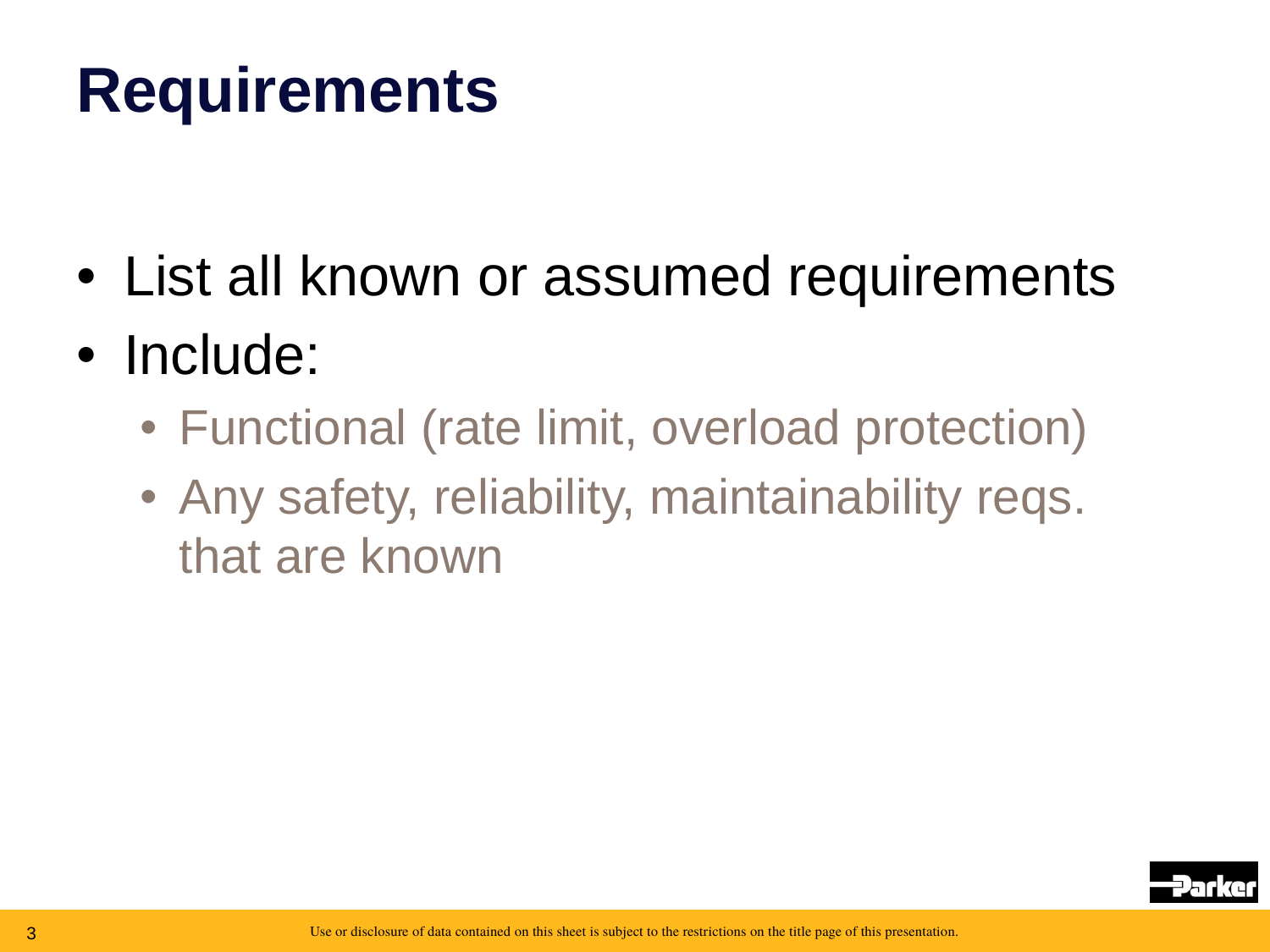

# Requirements
List all known or assumed requirements
Include:
Functional (rate limit, overload protection)
Any safety, reliability, maintainability reqs. that are known